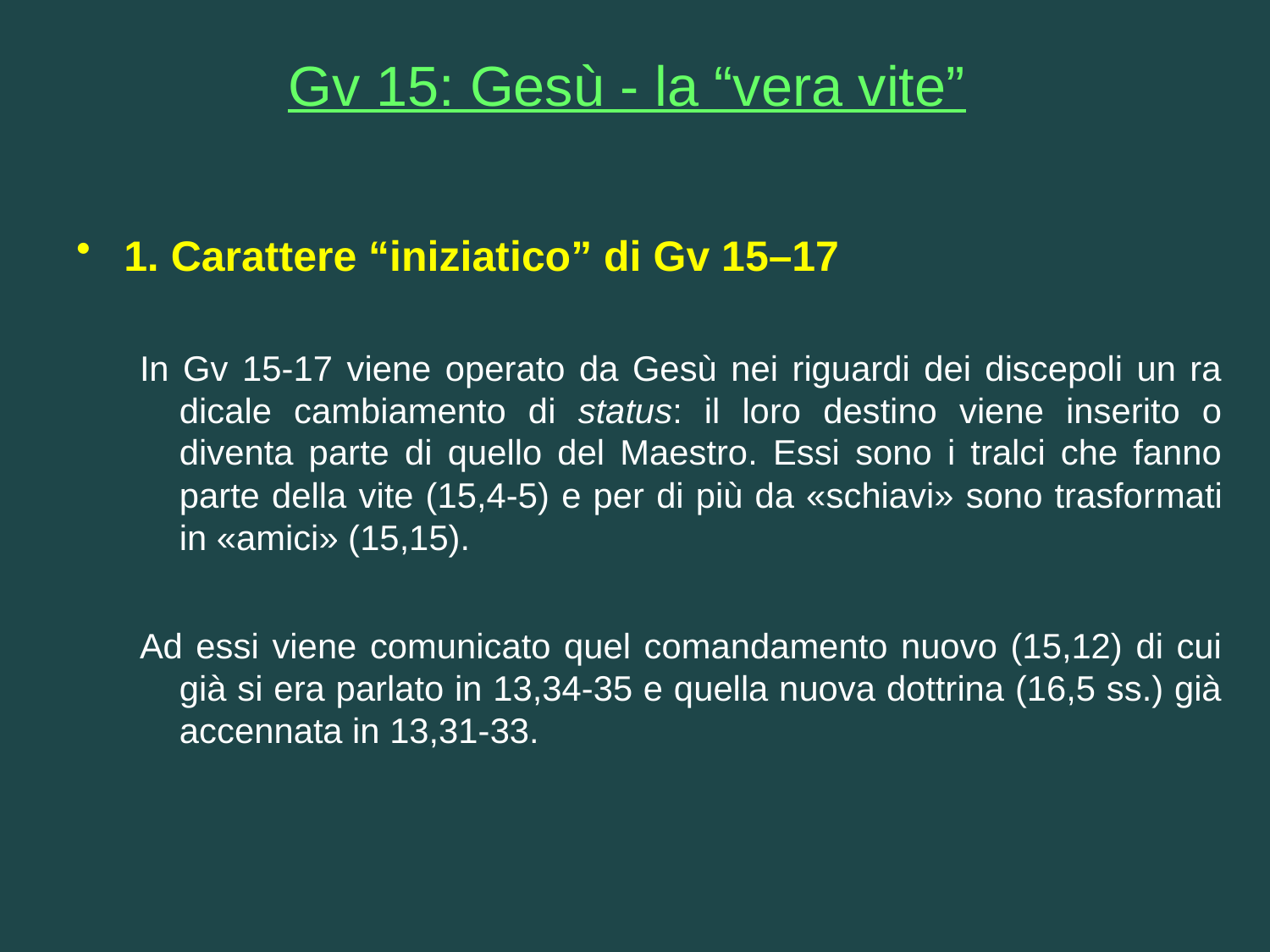

# Gv 15: Gesù - la “vera vite”
1. Carattere “iniziatico” di Gv 15–17

In Gv 15-17 viene operato da Gesù nei riguardi dei discepoli un ra­dicale cambiamento di status: il loro destino viene inserito o diventa parte di quello del Maestro. Essi sono i tralci che fanno parte della vite (15,4-5) e per di più da «schiavi» sono trasfor­mati in «amici» (15,15).

Ad essi viene comunicato quel comandamento nuovo (15,12) di cui già si era parlato in 13,34-35 e quella nuova dottrina (16,5 ss.) già accennata in 13,31-33.